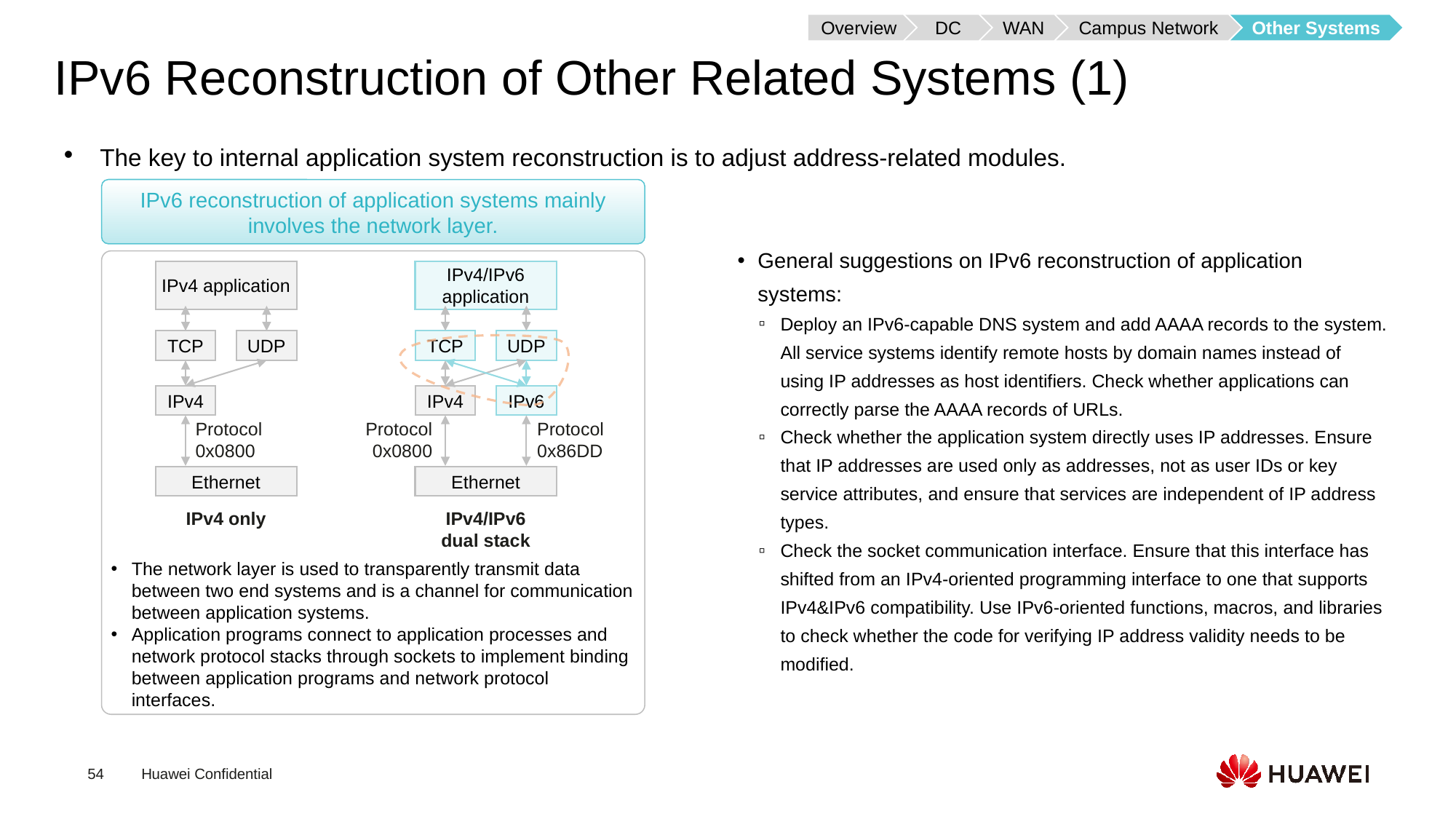

Overview
DC
WAN
Campus Network
Other Systems
# IPv6 Reconstruction of Other Related Systems (1)
The key to internal application system reconstruction is to adjust address-related modules.
IPv6 reconstruction of application systems mainly involves the network layer.
General suggestions on IPv6 reconstruction of application systems:
Deploy an IPv6-capable DNS system and add AAAA records to the system. All service systems identify remote hosts by domain names instead of using IP addresses as host identifiers. Check whether applications can correctly parse the AAAA records of URLs.
Check whether the application system directly uses IP addresses. Ensure that IP addresses are used only as addresses, not as user IDs or key service attributes, and ensure that services are independent of IP address types.
Check the socket communication interface. Ensure that this interface has shifted from an IPv4-oriented programming interface to one that supports IPv4&IPv6 compatibility. Use IPv6-oriented functions, macros, and libraries to check whether the code for verifying IP address validity needs to be modified.

IPv4 application
IPv4/IPv6 application
TCP
UDP
TCP
UDP

IPv4
IPv4
IPv6
Protocol
0x0800
Protocol
0x0800
Protocol
0x86DD
Ethernet
Ethernet
IPv4 only
IPv4/IPv6 dual stack
The network layer is used to transparently transmit data between two end systems and is a channel for communication between application systems.
Application programs connect to application processes and network protocol stacks through sockets to implement binding between application programs and network protocol interfaces.